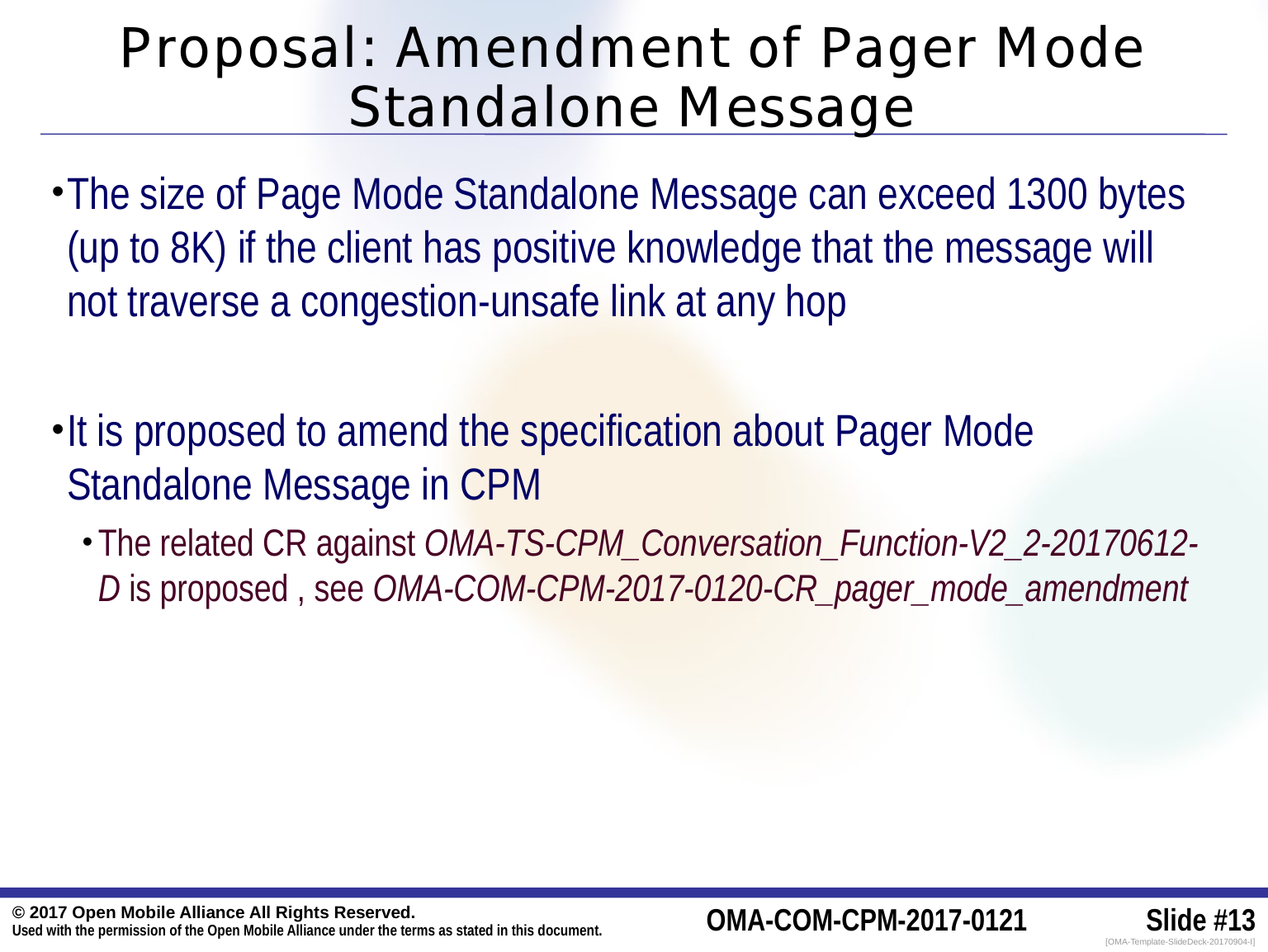

# Proposal: Amendment of Pager Mode Standalone Message
The size of Page Mode Standalone Message can exceed 1300 bytes (up to 8K) if the client has positive knowledge that the message will not traverse a congestion-unsafe link at any hop

It is proposed to amend the specification about Pager Mode Standalone Message in CPM
The related CR against OMA-TS-CPM_Conversation_Function-V2_2-20170612-D is proposed , see OMA-COM-CPM-2017-0120-CR_pager_mode_amendment